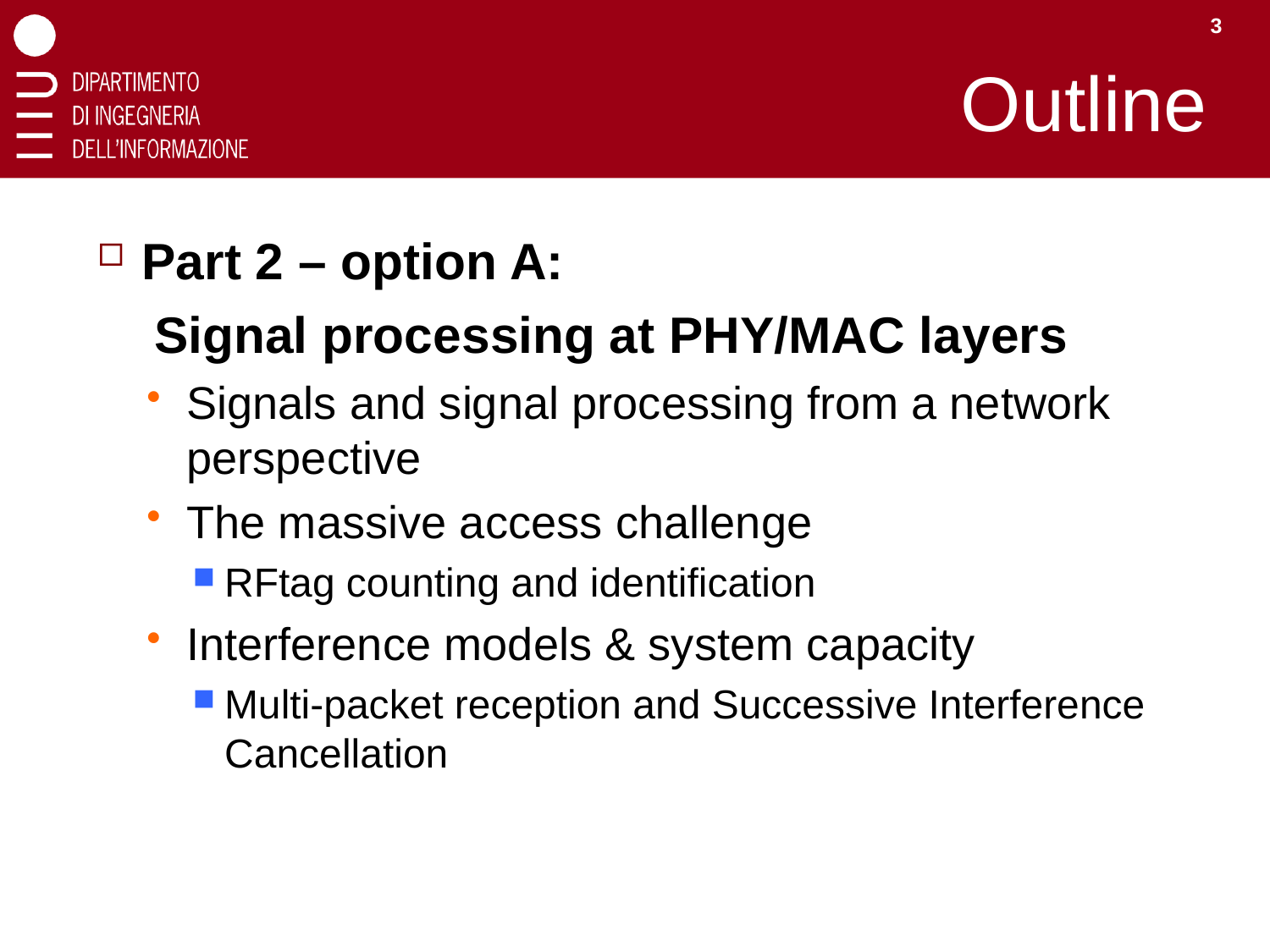

3
# Outline
Part 2 – option A:
    Signal processing at PHY/MAC layers
Signals and signal processing from a network perspective
The massive access challenge
RFtag counting and identification
Interference models & system capacity
Multi-packet reception and Successive Interference Cancellation